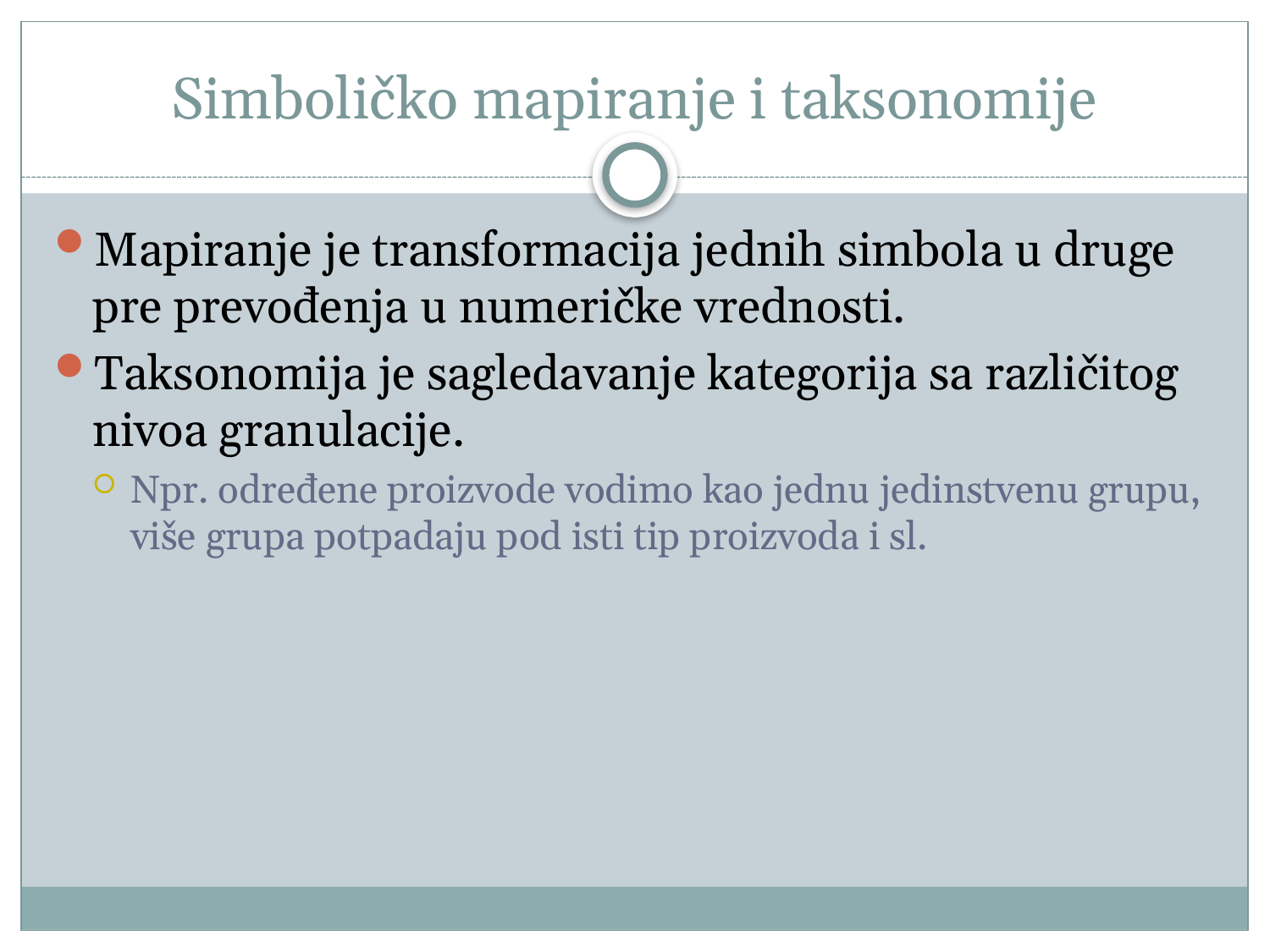

# Simboličko mapiranje i taksonomije
Mapiranje je transformacija jednih simbola u druge pre prevođenja u numeričke vrednosti.
Taksonomija je sagledavanje kategorija sa različitog nivoa granulacije.
Npr. određene proizvode vodimo kao jednu jedinstvenu grupu, više grupa potpadaju pod isti tip proizvoda i sl.